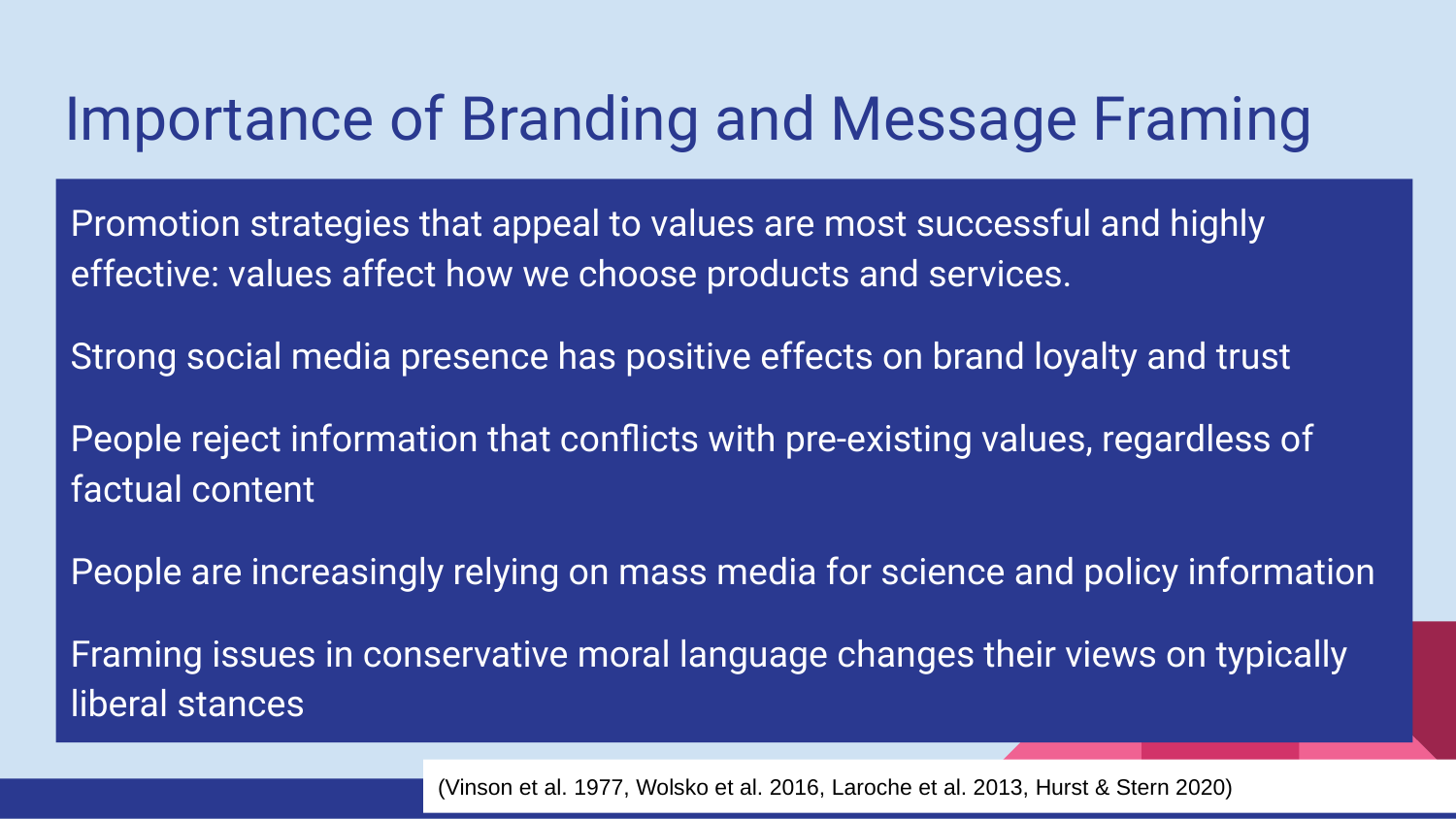

# Importance of Branding and Message Framing
Promotion strategies that appeal to values are most successful and highly effective: values affect how we choose products and services.
Strong social media presence has positive effects on brand loyalty and trust
People reject information that conflicts with pre-existing values, regardless of factual content
People are increasingly relying on mass media for science and policy information
Framing issues in conservative moral language changes their views on typically liberal stances
(Vinson et al. 1977, Wolsko et al. 2016, Laroche et al. 2013, Hurst & Stern 2020)